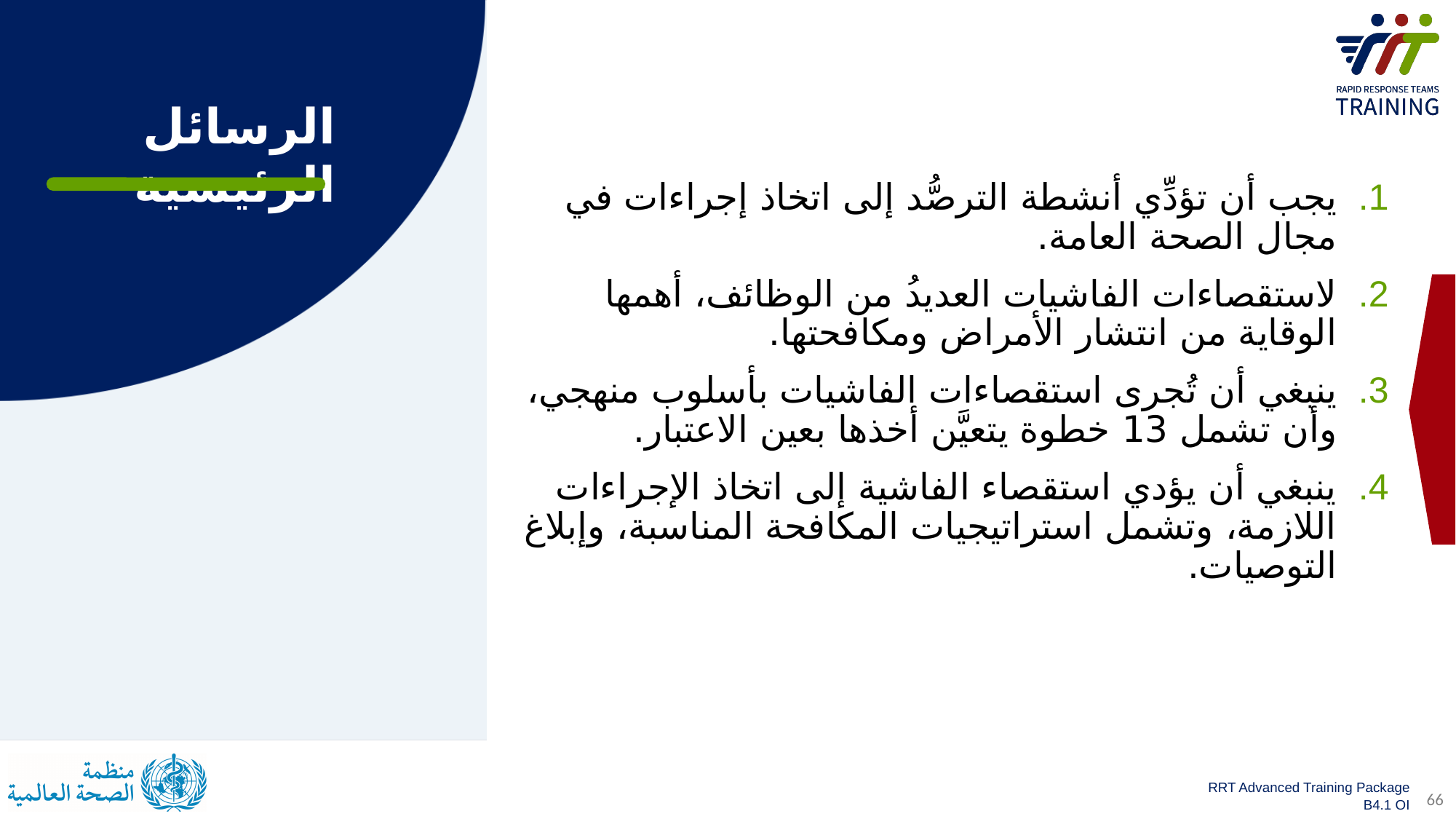

الرسائل الرئيسية
يجب أن تؤدِّي أنشطة الترصُّد إلى اتخاذ إجراءات في مجال الصحة العامة.
لاستقصاءات الفاشيات العديدُ من الوظائف، أهمها الوقاية من انتشار الأمراض ومكافحتها.
ينبغي أن تُجرى استقصاءات الفاشيات بأسلوب منهجي، وأن تشمل 13 خطوة يتعيَّن أخذها بعين الاعتبار.
ينبغي أن يؤدي استقصاء الفاشية إلى اتخاذ الإجراءات اللازمة، وتشمل استراتيجيات المكافحة المناسبة، وإبلاغ التوصيات.